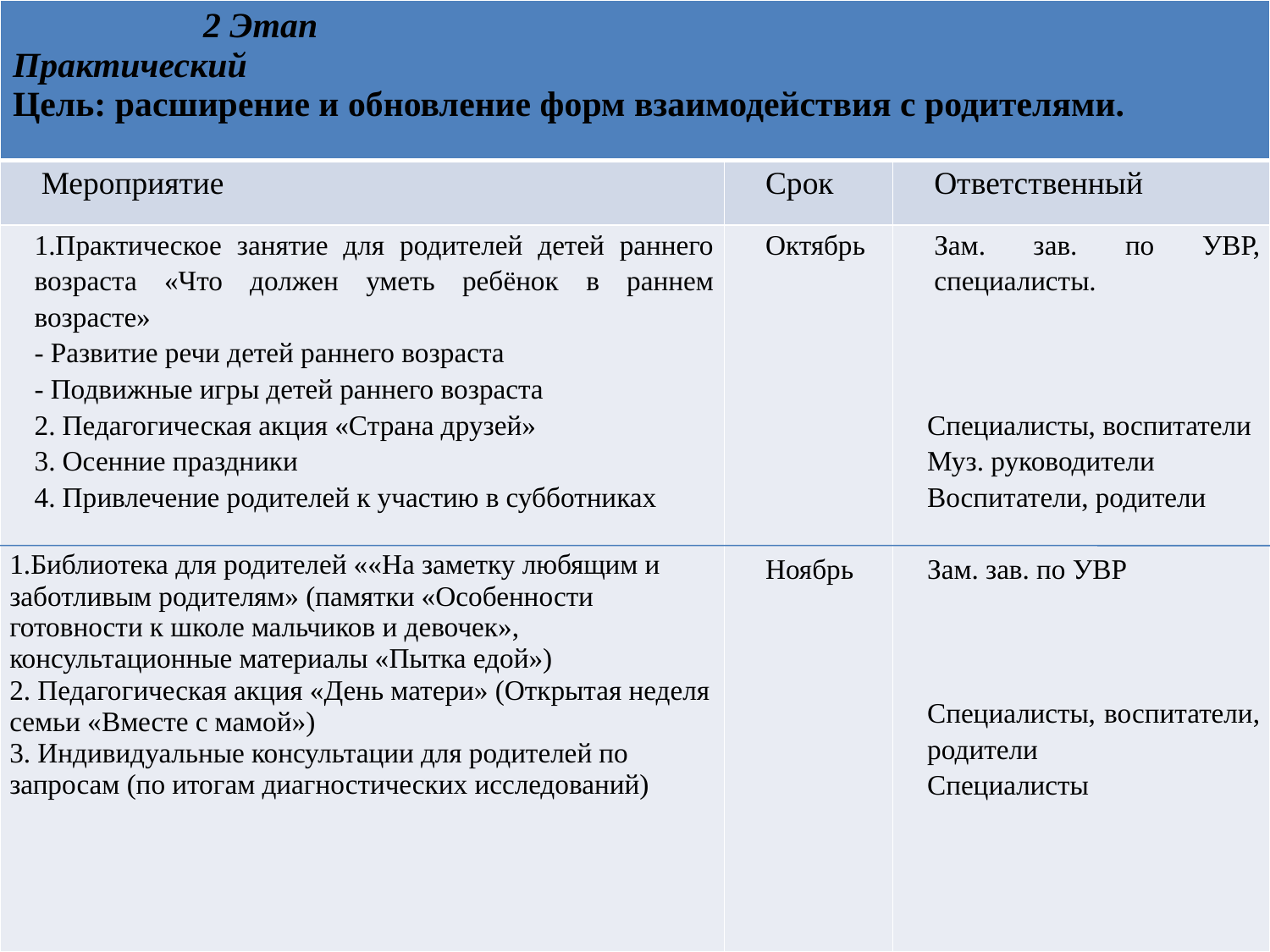

| 2 Этап Практический Цель: расширение и обновление форм взаимодействия с родителями. |  |  |
| --- | --- | --- |
| Мероприятие | Срок | Ответственный |
| 1.Практическое занятие для родителей детей раннего возраста «Что должен уметь ребёнок в раннем возрасте» - Развитие речи детей раннего возраста - Подвижные игры детей раннего возраста 2. Педагогическая акция «Страна друзей» 3. Осенние праздники 4. Привлечение родителей к участию в субботниках 1.Библиотека для родителей ««На заметку любящим и заботливым родителям» (памятки «Особенности готовности к школе мальчиков и девочек», консультационные материалы «Пытка едой») 2. Педагогическая акция «День матери» (Открытая неделя семьи «Вместе с мамой») 3. Индивидуальные консультации для родителей по запросам (по итогам диагностических исследований) | Октябрь Ноябрь | Зам. зав. по УВР, специалисты. Специалисты, воспитатели Муз. руководители Воспитатели, родители Зам. зав. по УВР Специалисты, воспитатели, родители Специалисты |
#